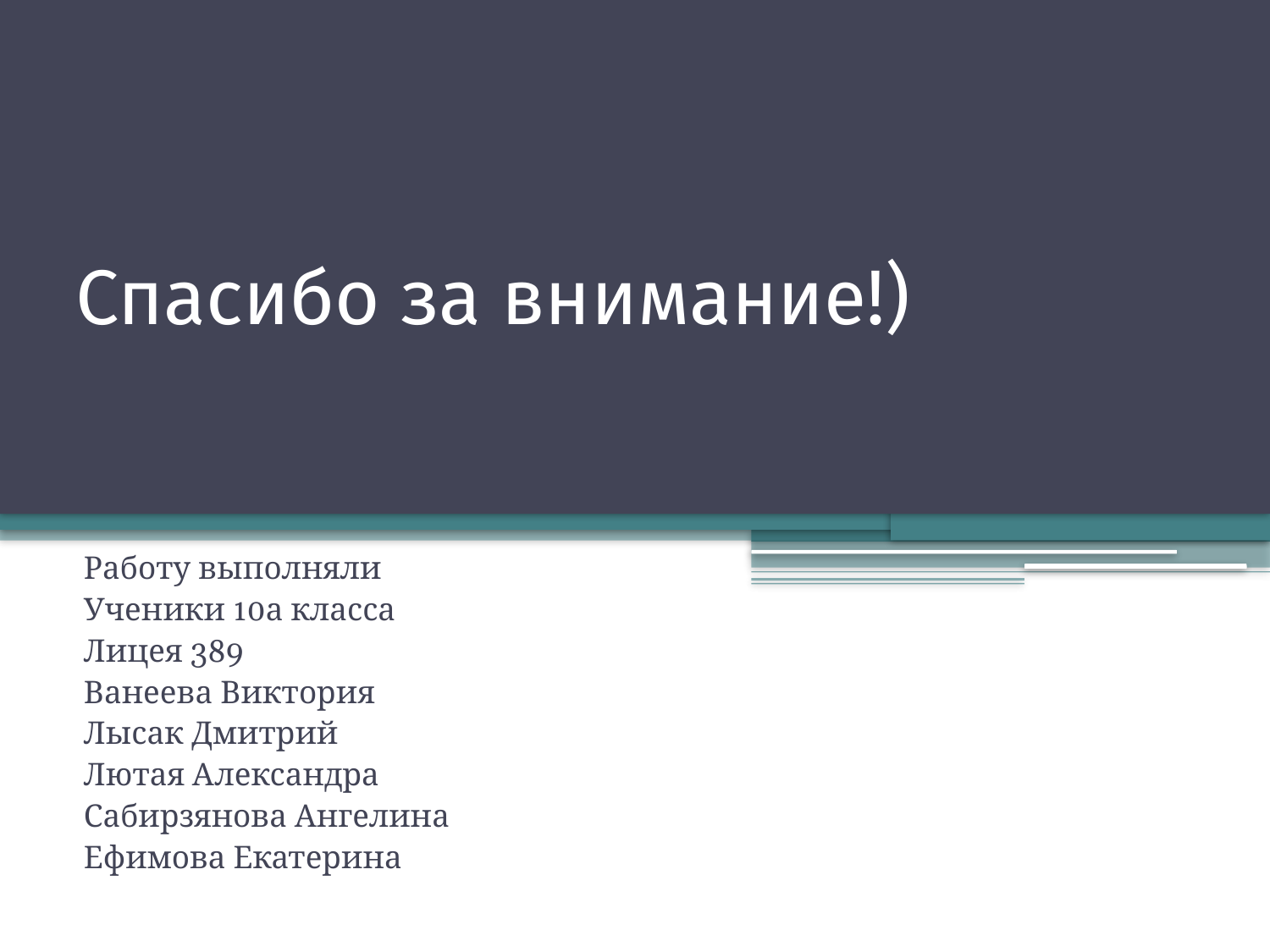

# Спасибо за внимание!)
Работу выполняли
Ученики 10а класса
Лицея 389
Ванеева Виктория
Лысак Дмитрий
Лютая Александра
Сабирзянова Ангелина
Ефимова Екатерина